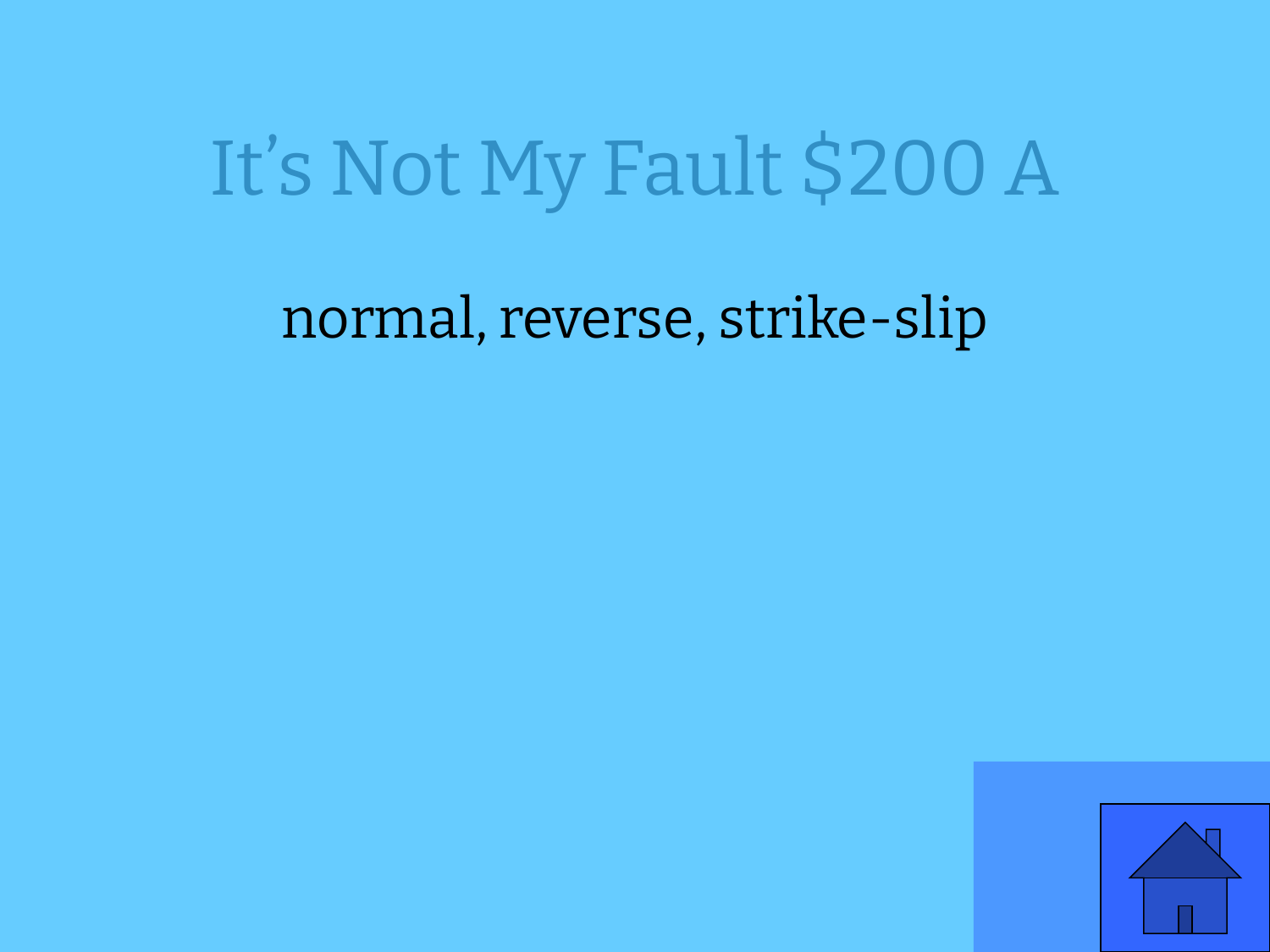

# It’s Not My Fault $200 A
normal, reverse, strike-slip